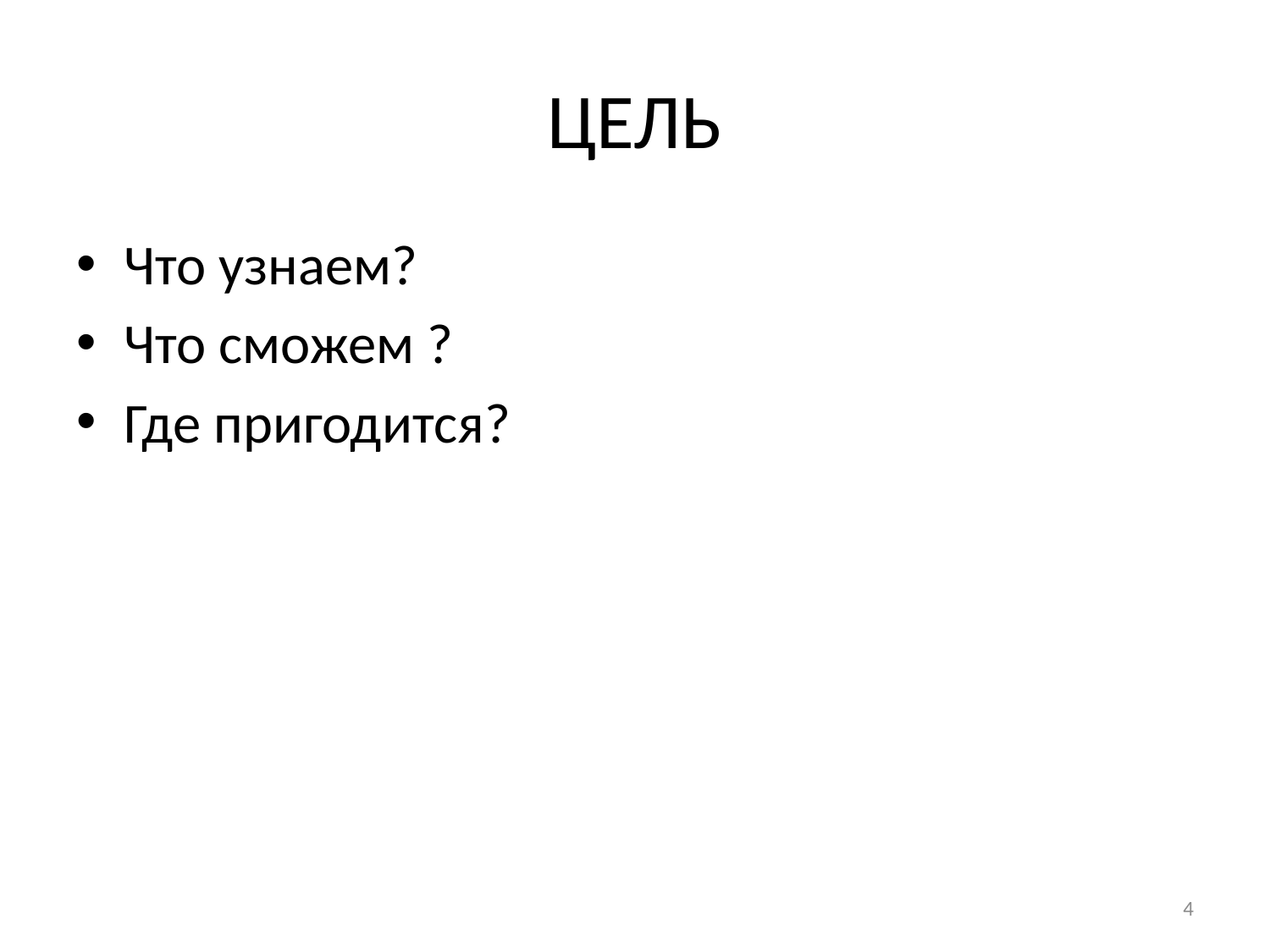

# ЦЕЛЬ
Что узнаем?
Что сможем ?
Где пригодится?

4